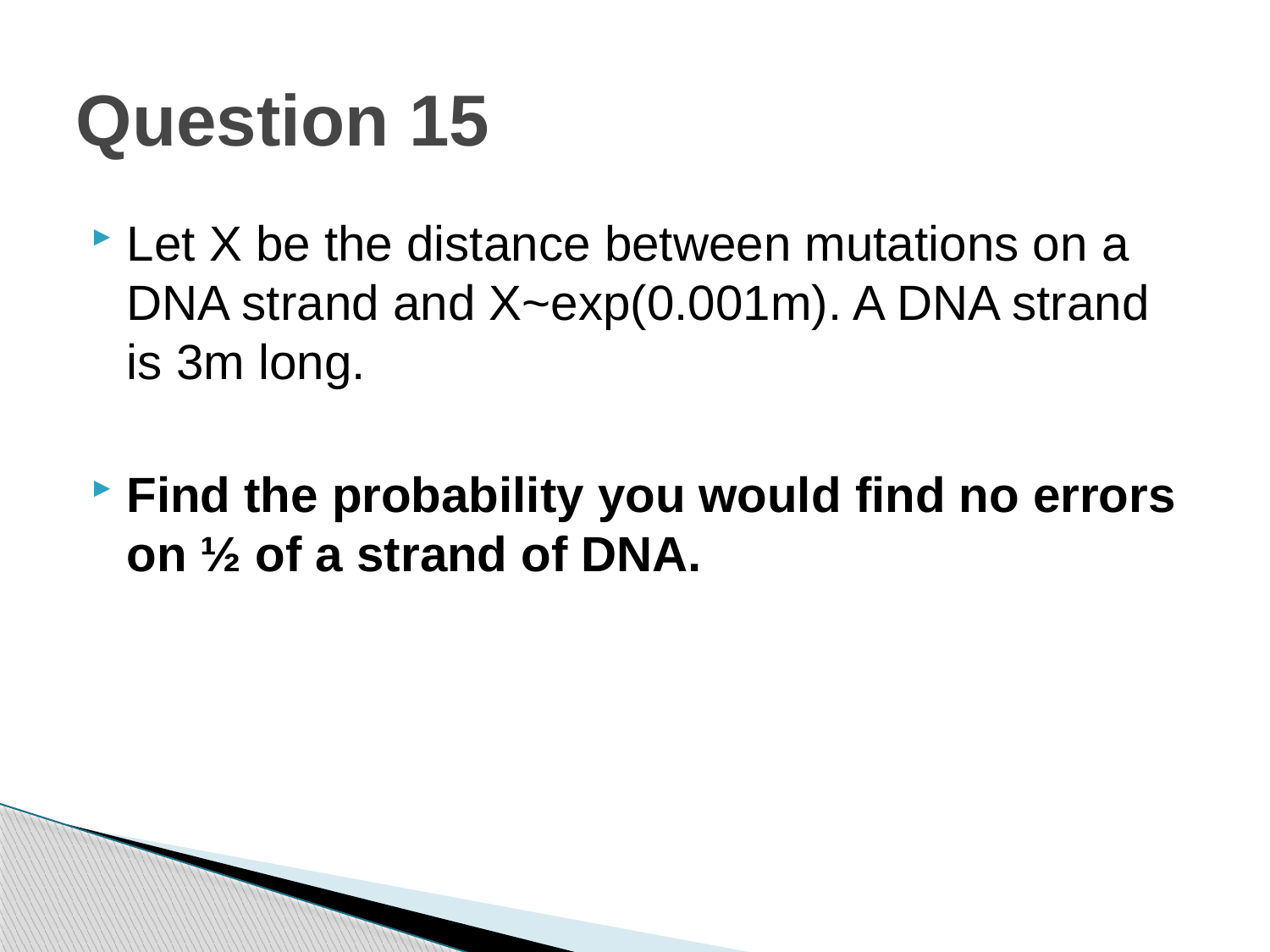

# Question 15
Let X be the distance between mutations on a DNA strand and X~exp(0.001m). A DNA strand is 3m long.

Find the probability you would find no errors on ½ of a strand of DNA.